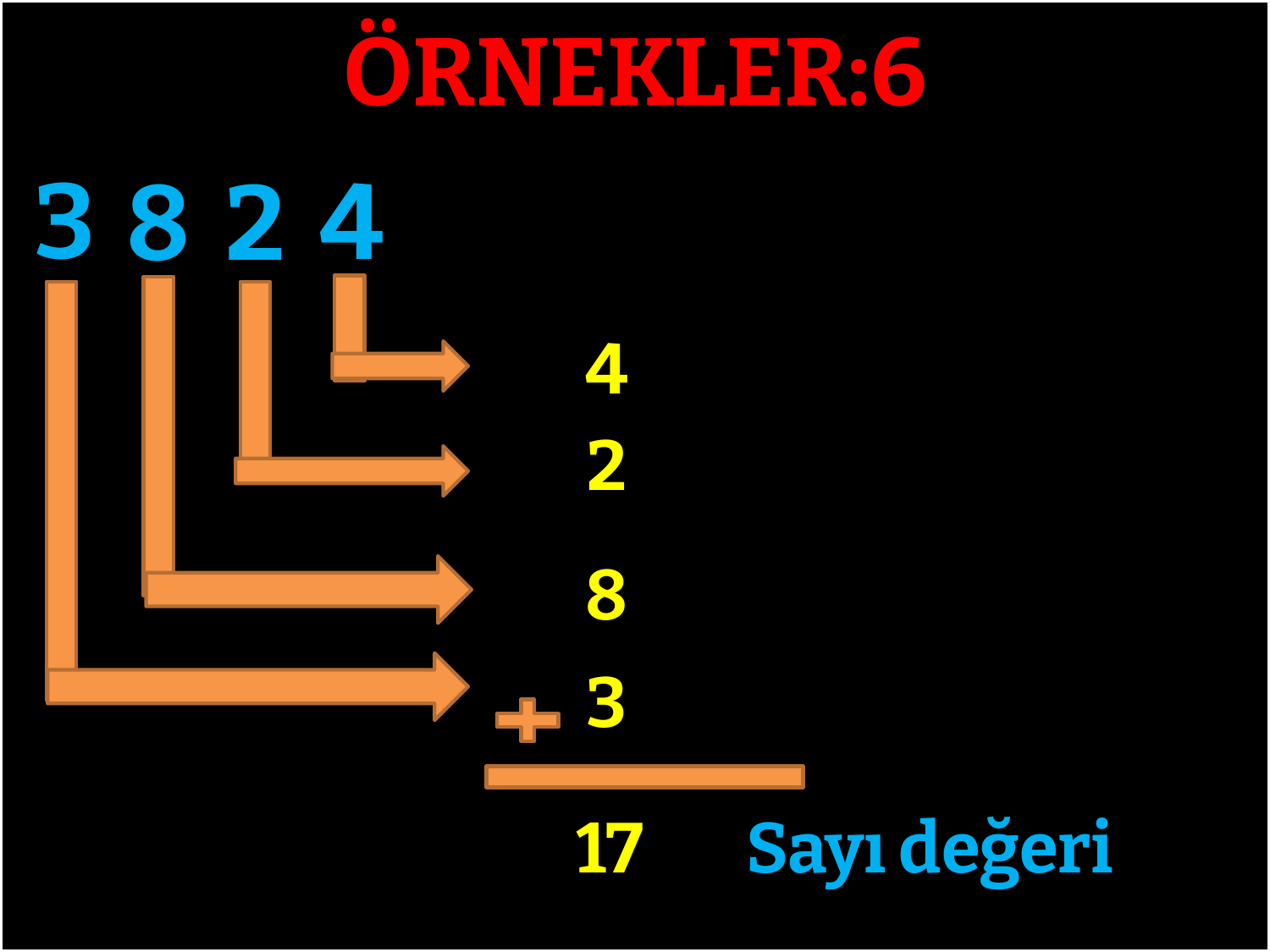

ÖRNEKLER:6
3
4
8
2

#
4

2

8

3

17
Sayı değeri